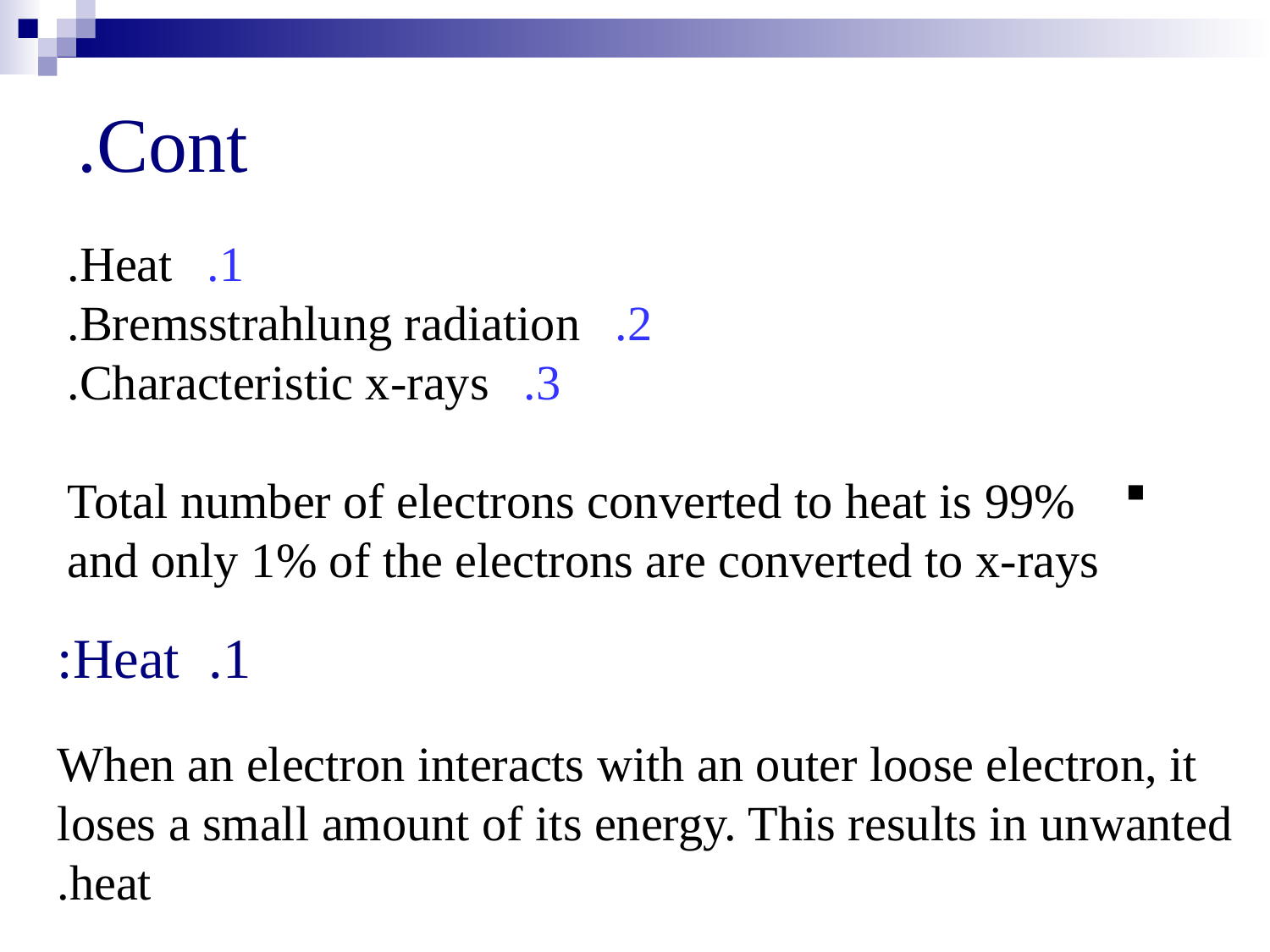

# Cont.
Heat.
Bremsstrahlung radiation.
Characteristic x-rays.

Total number of electrons converted to heat is 99% and only 1% of the electrons are converted to x-rays
Heat:

When an electron interacts with an outer loose electron, it loses a small amount of its energy. This results in unwanted heat.